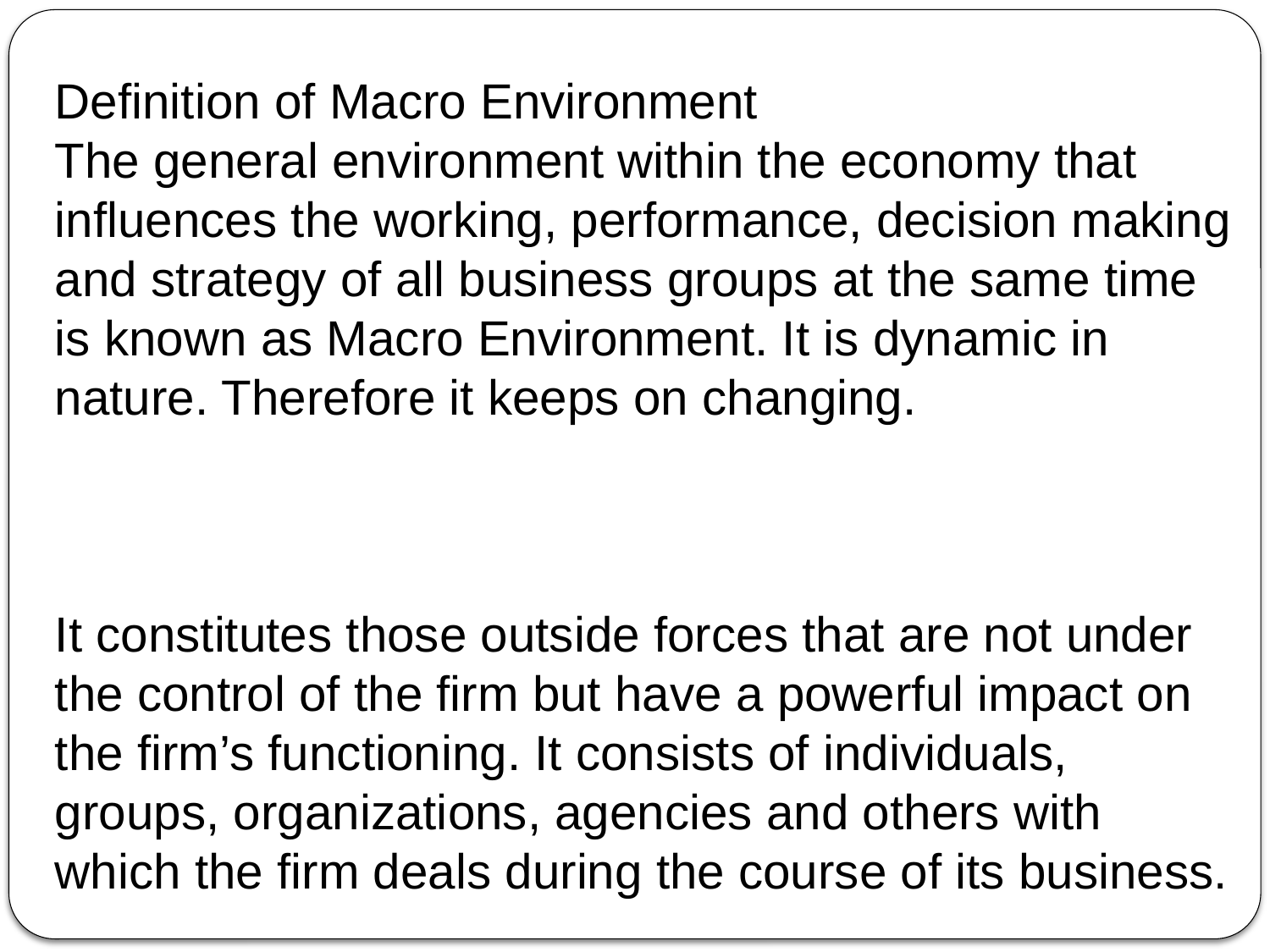

Definition of Macro Environment
The general environment within the economy that influences the working, performance, decision making and strategy of all business groups at the same time is known as Macro Environment. It is dynamic in nature. Therefore it keeps on changing.

It constitutes those outside forces that are not under the control of the firm but have a powerful impact on the firm’s functioning. It consists of individuals, groups, organizations, agencies and others with which the firm deals during the course of its business.